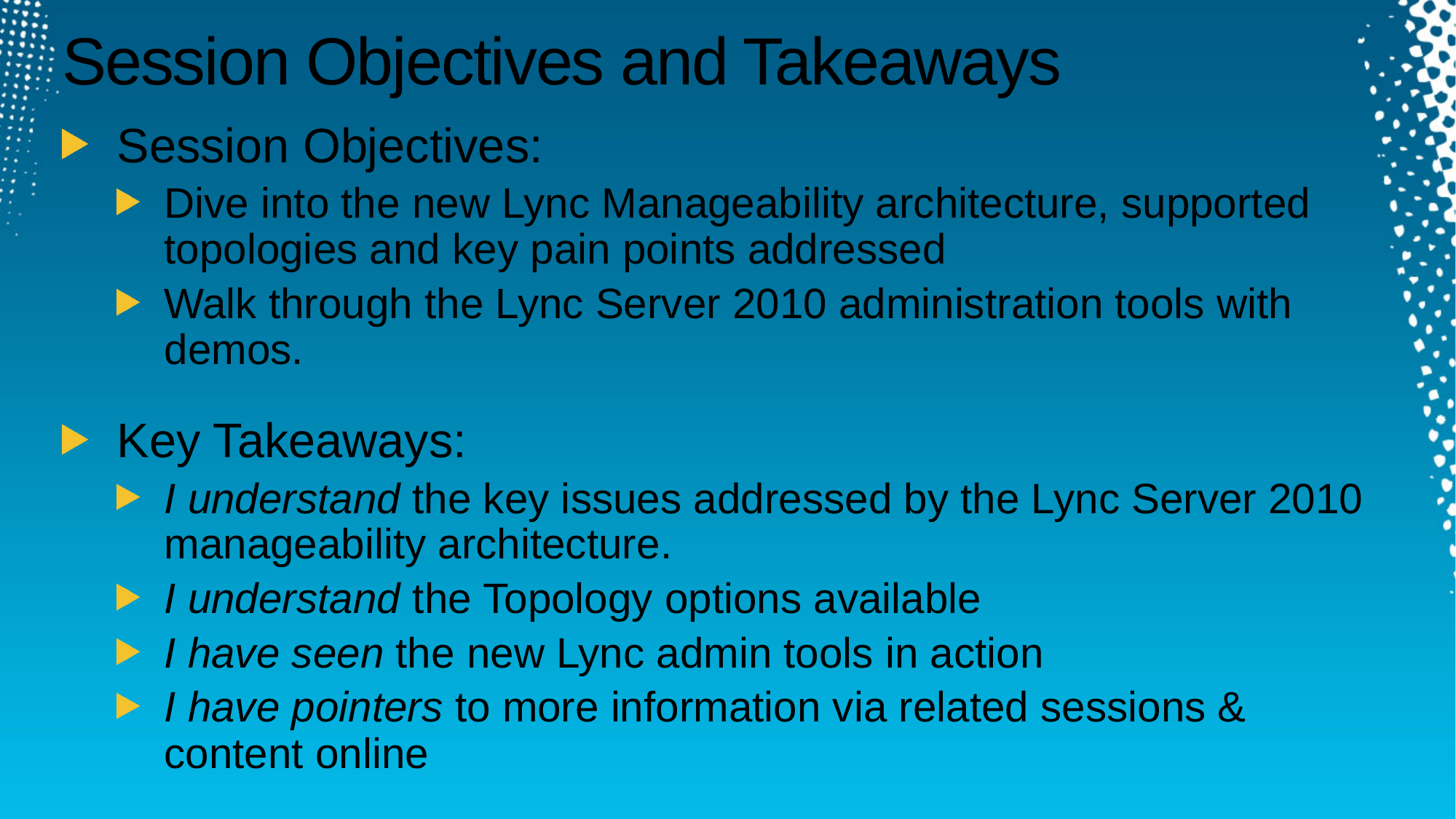

# Session Objectives and Takeaways
Session Objectives:
Dive into the new Lync Manageability architecture, supported topologies and key pain points addressed
Walk through the Lync Server 2010 administration tools with demos.
Key Takeaways:
I understand the key issues addressed by the Lync Server 2010 manageability architecture.
I understand the Topology options available
I have seen the new Lync admin tools in action
I have pointers to more information via related sessions & content online